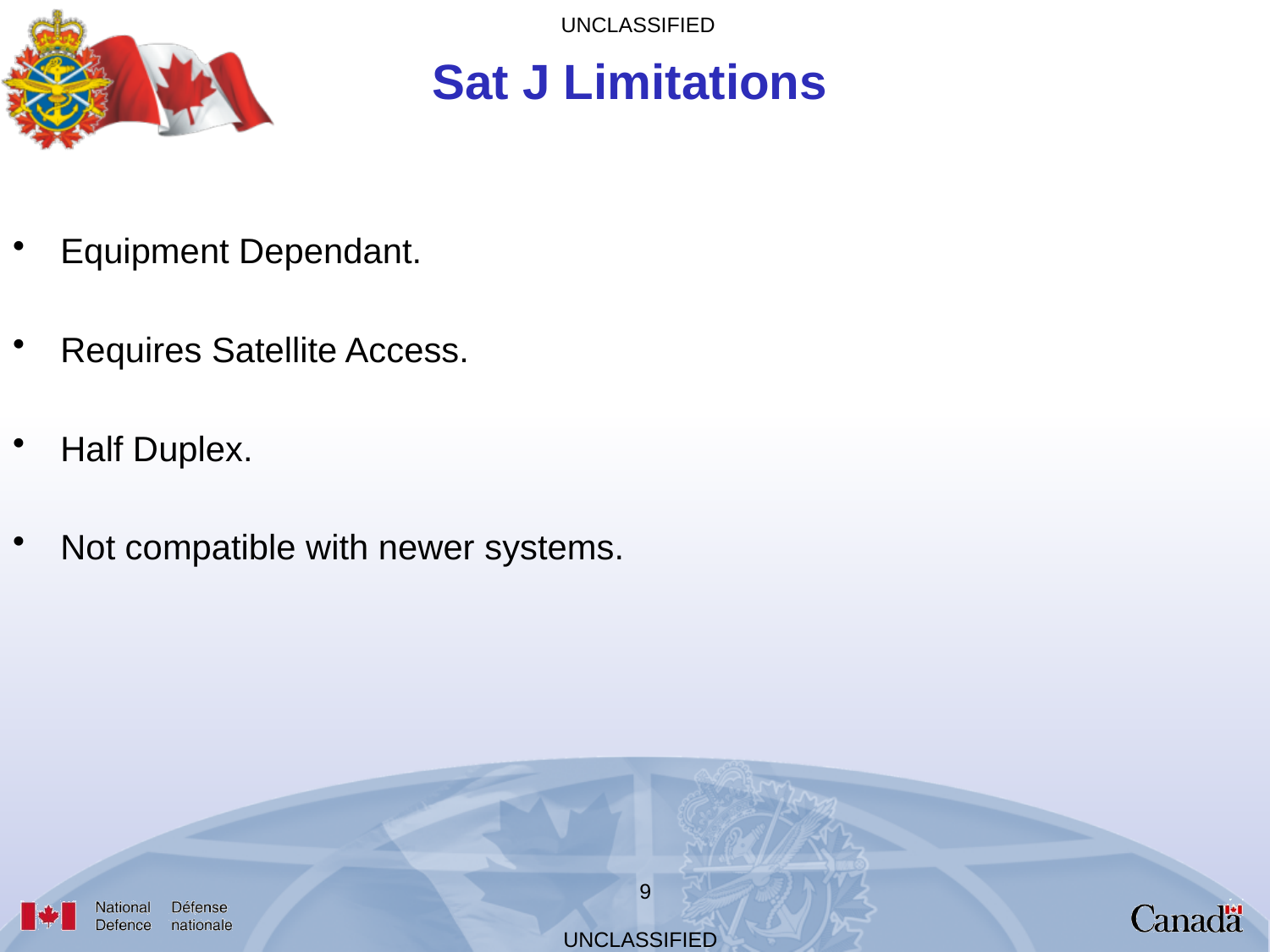

# Sat J Limitations
Equipment Dependant.

Requires Satellite Access.

Half Duplex.

Not compatible with newer systems.